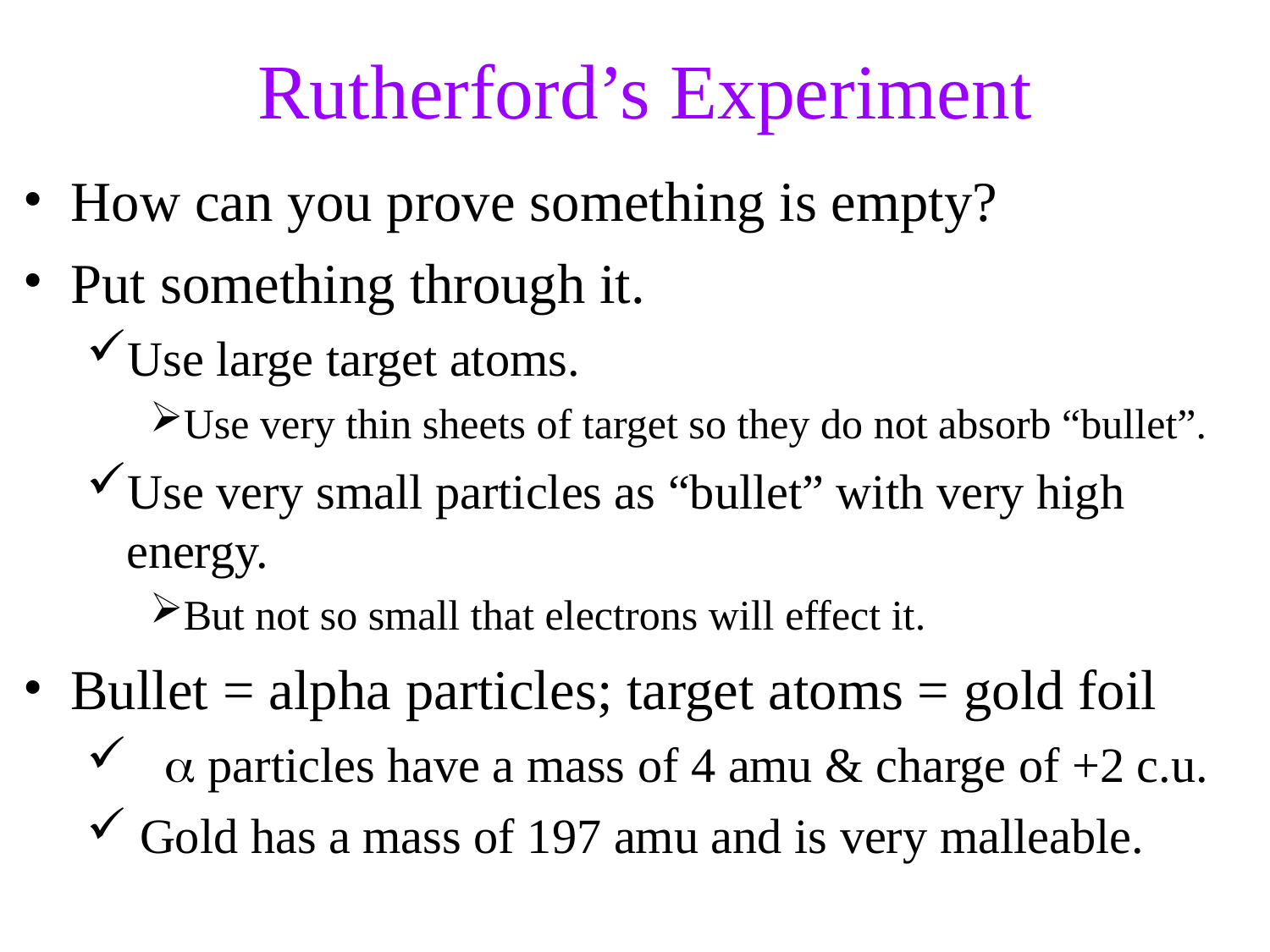

Rutherford’s Experiment
How can you prove something is empty?
Put something through it.
Use large target atoms.
Use very thin sheets of target so they do not absorb “bullet”.
Use very small particles as “bullet” with very high energy.
But not so small that electrons will effect it.
Bullet = alpha particles; target atoms = gold foil
  α particles have a mass of 4 amu & charge of +2 c.u.
 Gold has a mass of 197 amu and is very malleable.